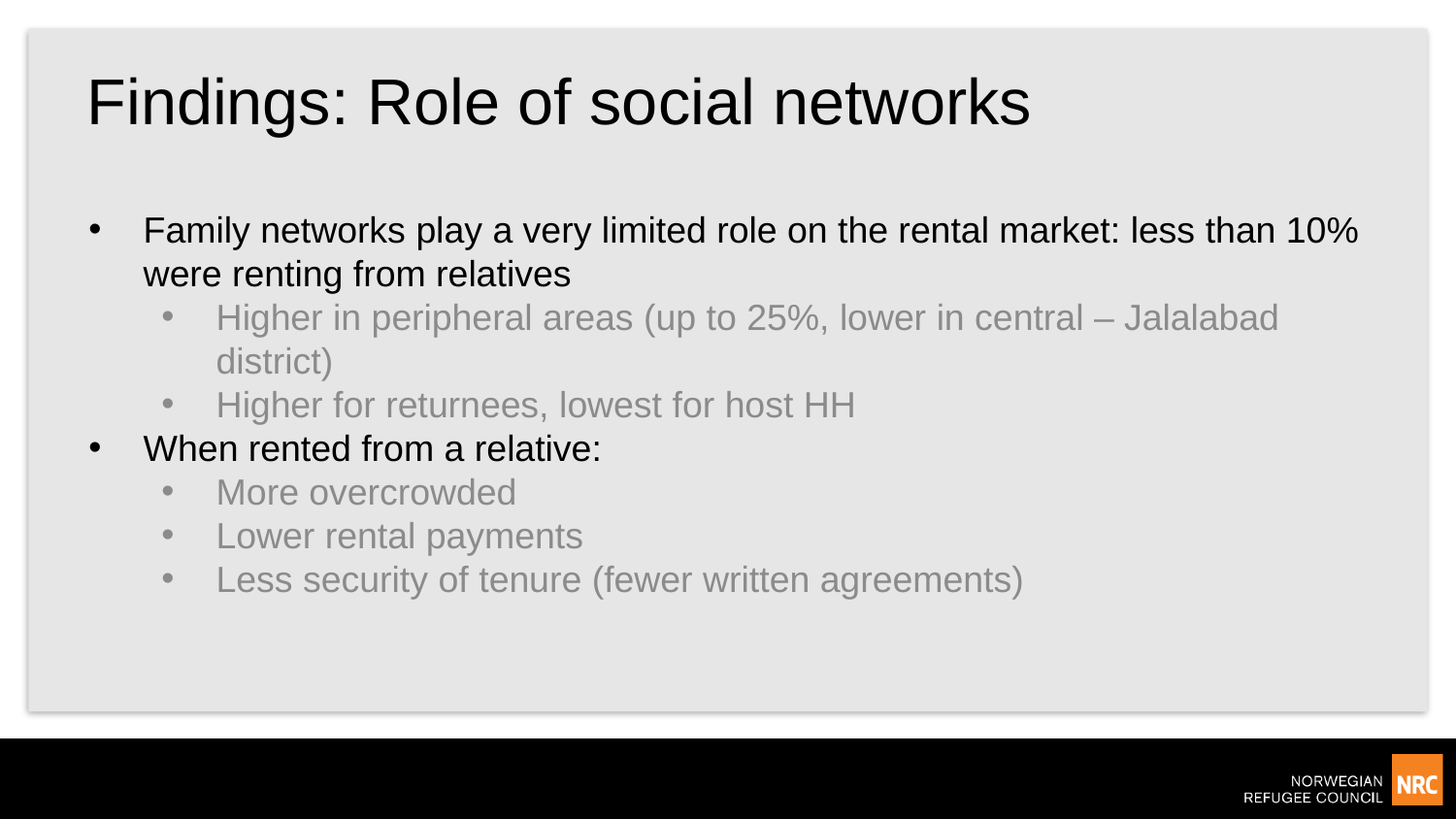

# Findings: Role of social networks
Family networks play a very limited role on the rental market: less than 10% were renting from relatives
Higher in peripheral areas (up to 25%, lower in central – Jalalabad district)
Higher for returnees, lowest for host HH
When rented from a relative:
More overcrowded
Lower rental payments
Less security of tenure (fewer written agreements)